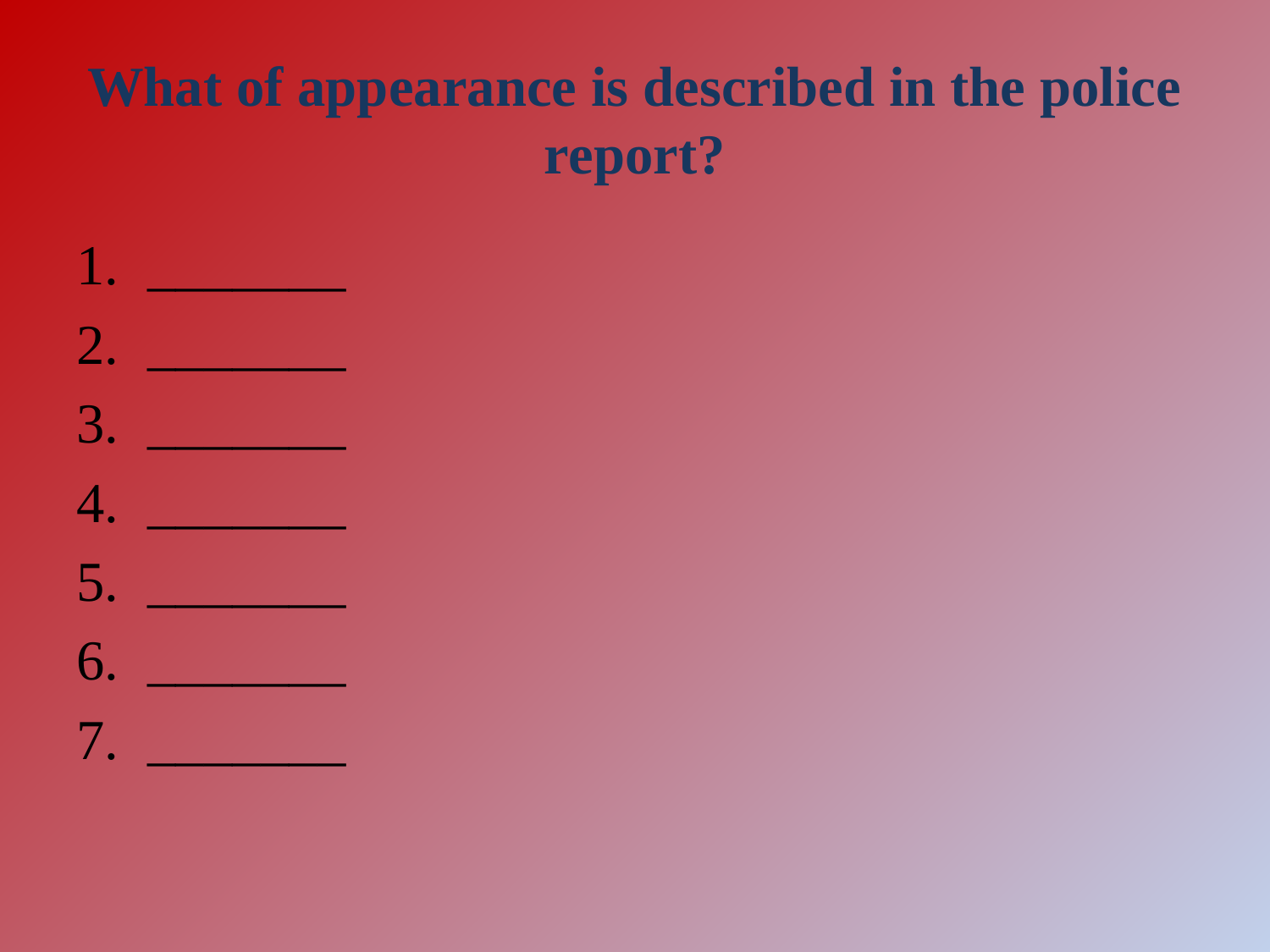

# What of appearance is described in the police report?
_______
_______
_______
_______
_______
_______
_______